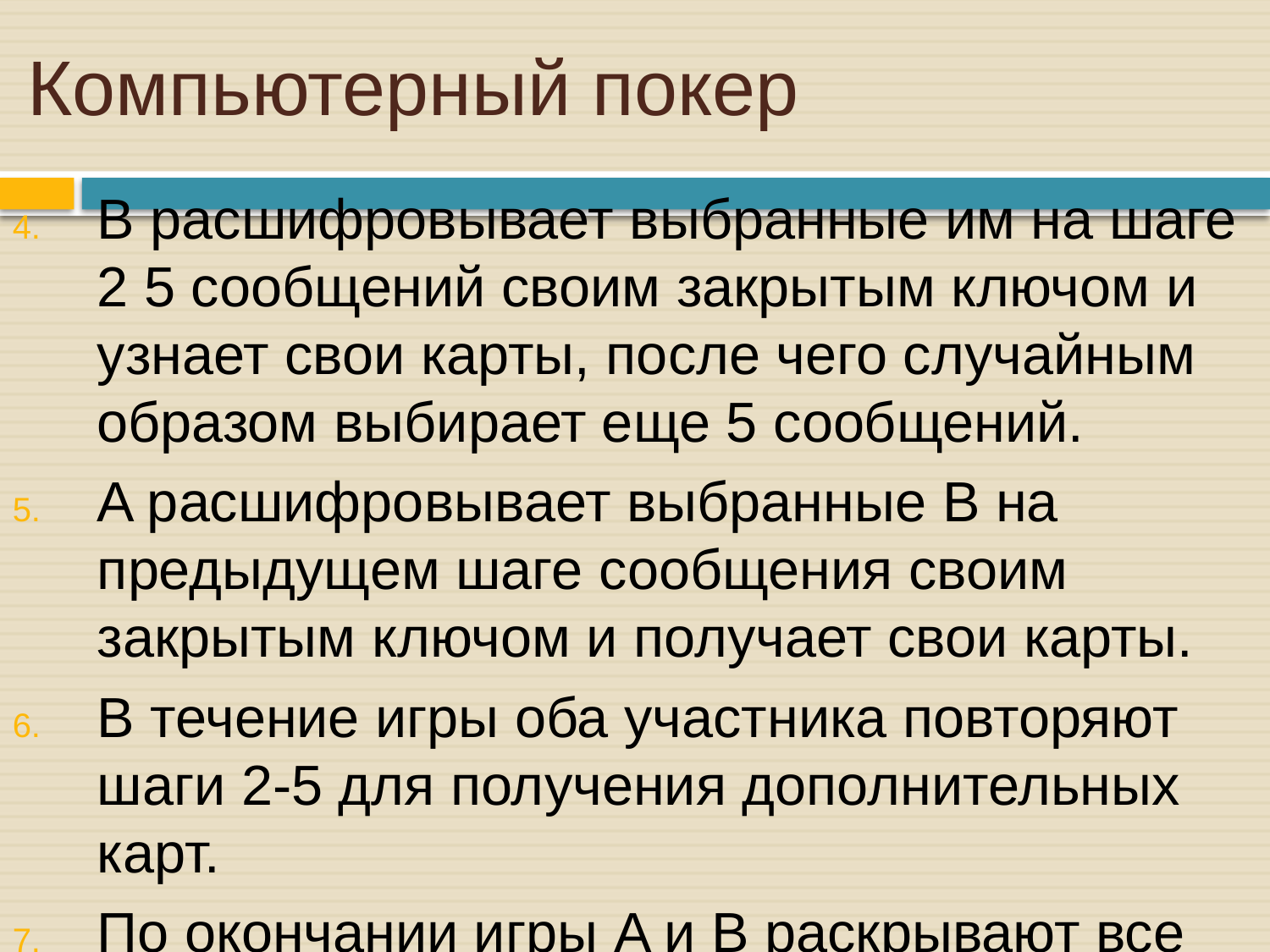

# Компьютерный покер
B расшифровывает выбранные им на шаге 2 5 сообщений своим закрытым ключом и узнает свои карты, после чего случайным образом выбирает еще 5 сообщений.
A расшифровывает выбранные B на предыдущем шаге сообщения своим закрытым ключом и получает свои карты.
В течение игры оба участника повторяют шаги 2-5 для получения дополнительных карт.
По окончании игры A и B раскрывают все свои карты и пары ключей.